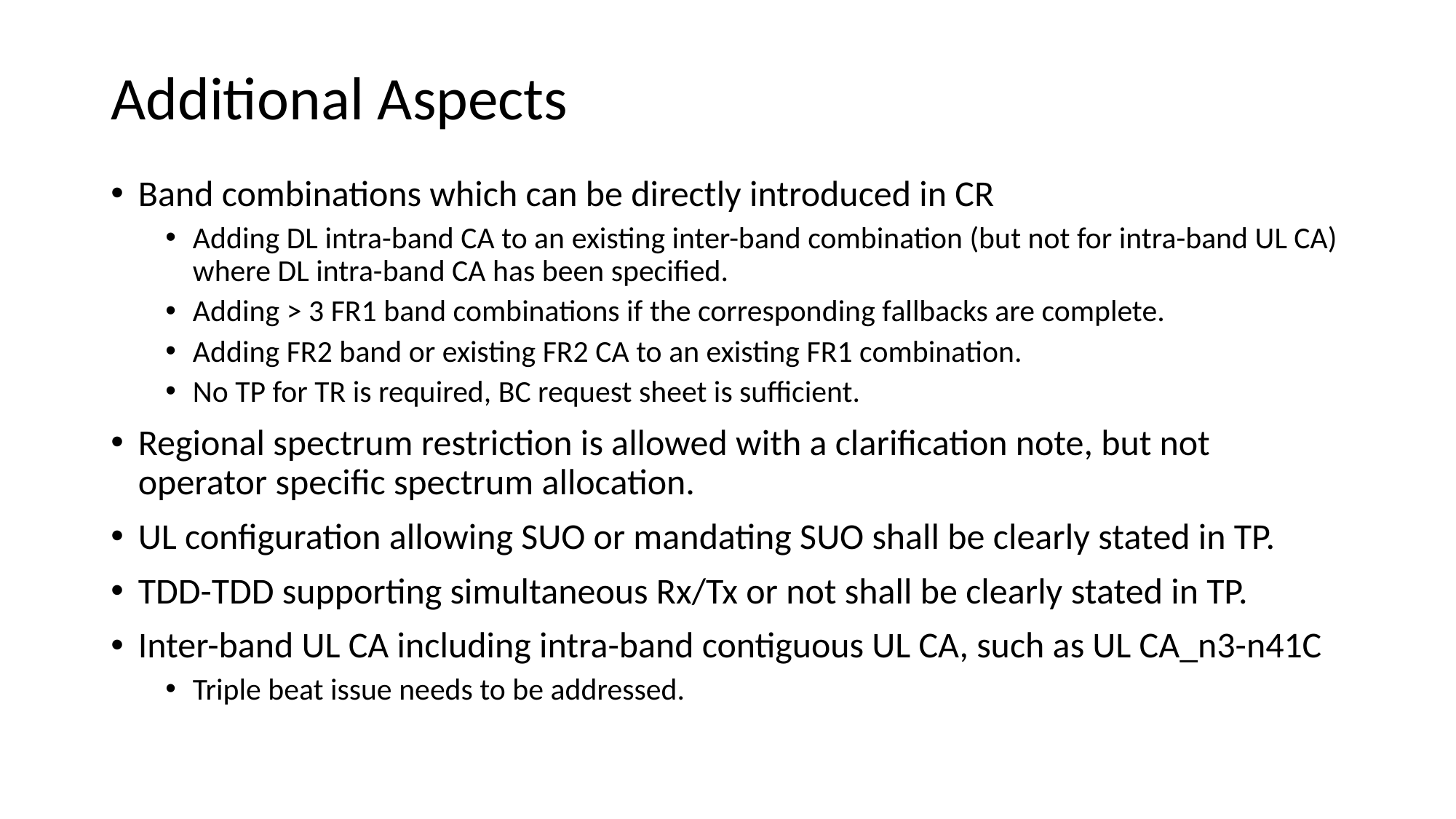

# Additional Aspects
Band combinations which can be directly introduced in CR
Adding DL intra-band CA to an existing inter-band combination (but not for intra-band UL CA) where DL intra-band CA has been specified.
Adding > 3 FR1 band combinations if the corresponding fallbacks are complete.
Adding FR2 band or existing FR2 CA to an existing FR1 combination.
No TP for TR is required, BC request sheet is sufficient.
Regional spectrum restriction is allowed with a clarification note, but not operator specific spectrum allocation.
UL configuration allowing SUO or mandating SUO shall be clearly stated in TP.
TDD-TDD supporting simultaneous Rx/Tx or not shall be clearly stated in TP.
Inter-band UL CA including intra-band contiguous UL CA, such as UL CA_n3-n41C
Triple beat issue needs to be addressed.